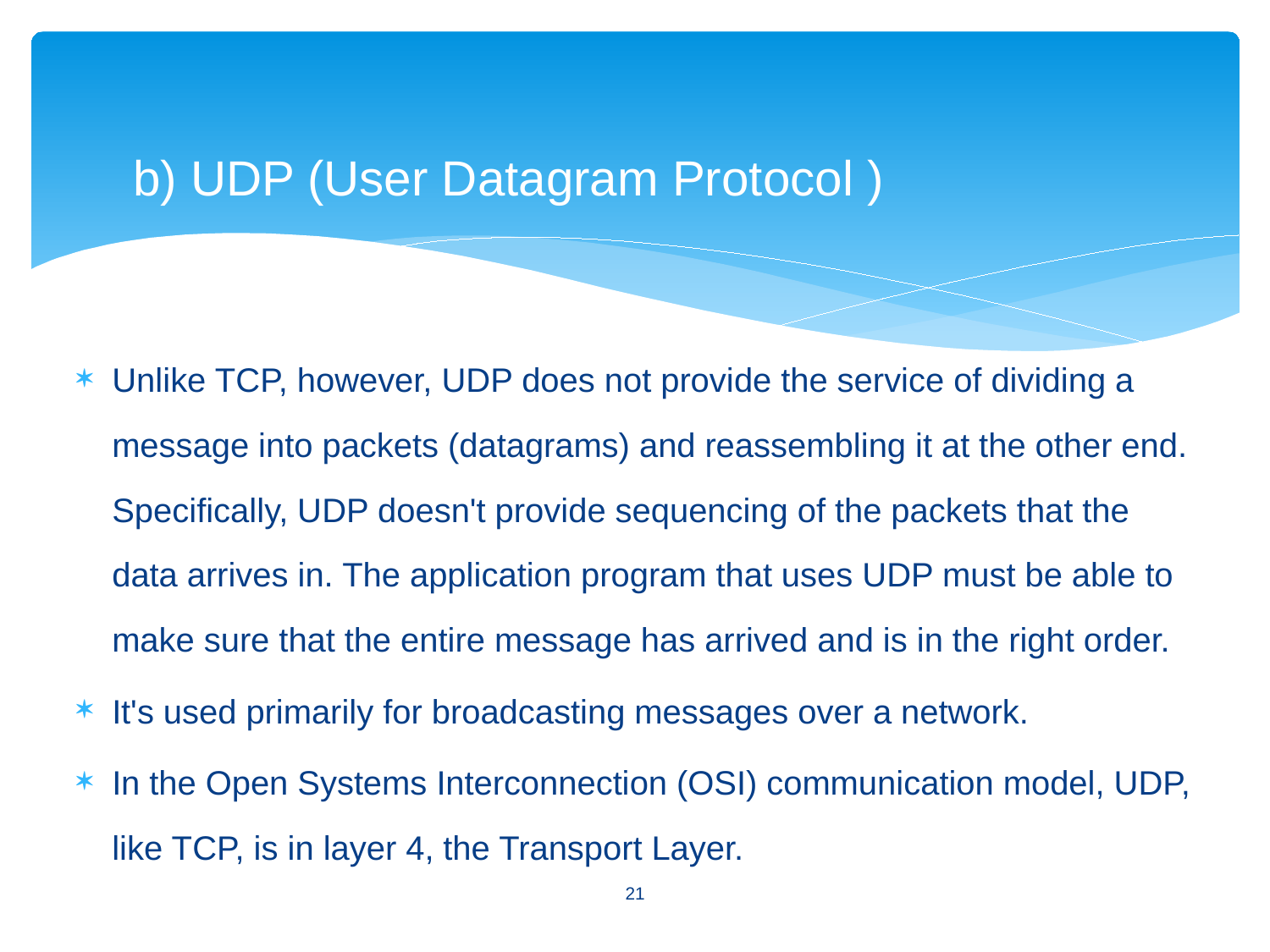

b) UDP (User Datagram Protocol )
Unlike TCP, however, UDP does not provide the service of dividing a message into packets (datagrams) and reassembling it at the other end. Specifically, UDP doesn't provide sequencing of the packets that the data arrives in. The application program that uses UDP must be able to make sure that the entire message has arrived and is in the right order.
It's used primarily for broadcasting messages over a network.
In the Open Systems Interconnection (OSI) communication model, UDP, like TCP, is in layer 4, the Transport Layer.

21